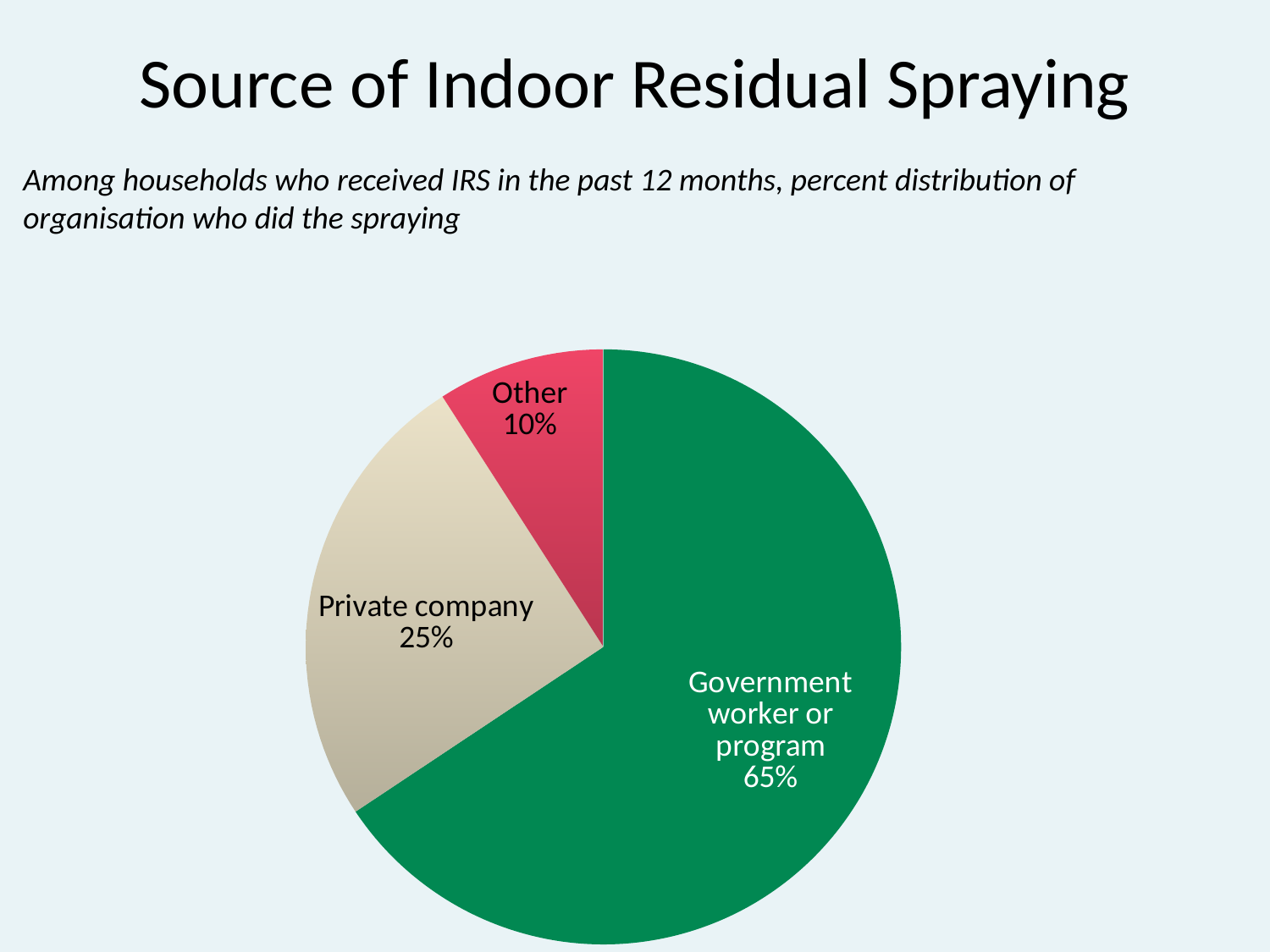

# Source of Indoor Residual Spraying
Among households who received IRS in the past 12 months, percent distribution of organisation who did the spraying

### Chart

| Category | Sales |
|---|---|
| Government worker or program | 65.0 |
| Private company | 25.0 |
| Other | 9.0 |